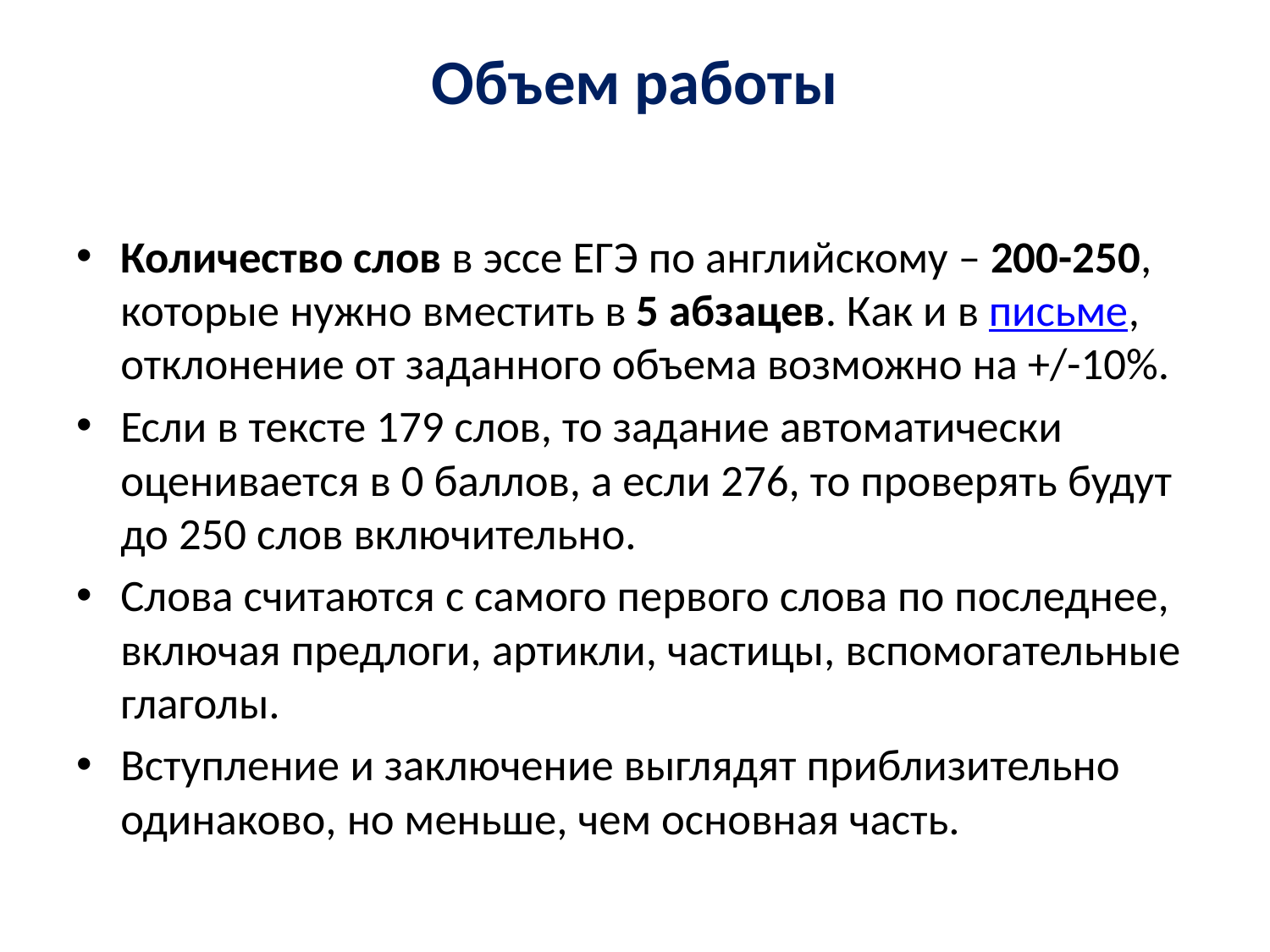

# Объем работы
Количество слов в эссе ЕГЭ по английскому – 200-250, которые нужно вместить в 5 абзацев. Как и в письме, отклонение от заданного объема возможно на +/-10%.
Если в тексте 179 слов, то задание автоматически оценивается в 0 баллов, а если 276, то проверять будут до 250 слов включительно.
Слова считаются с самого первого слова по последнее, включая предлоги, артикли, частицы, вспомогательные глаголы.
Вступление и заключение выглядят приблизительно одинаково, но меньше, чем основная часть.